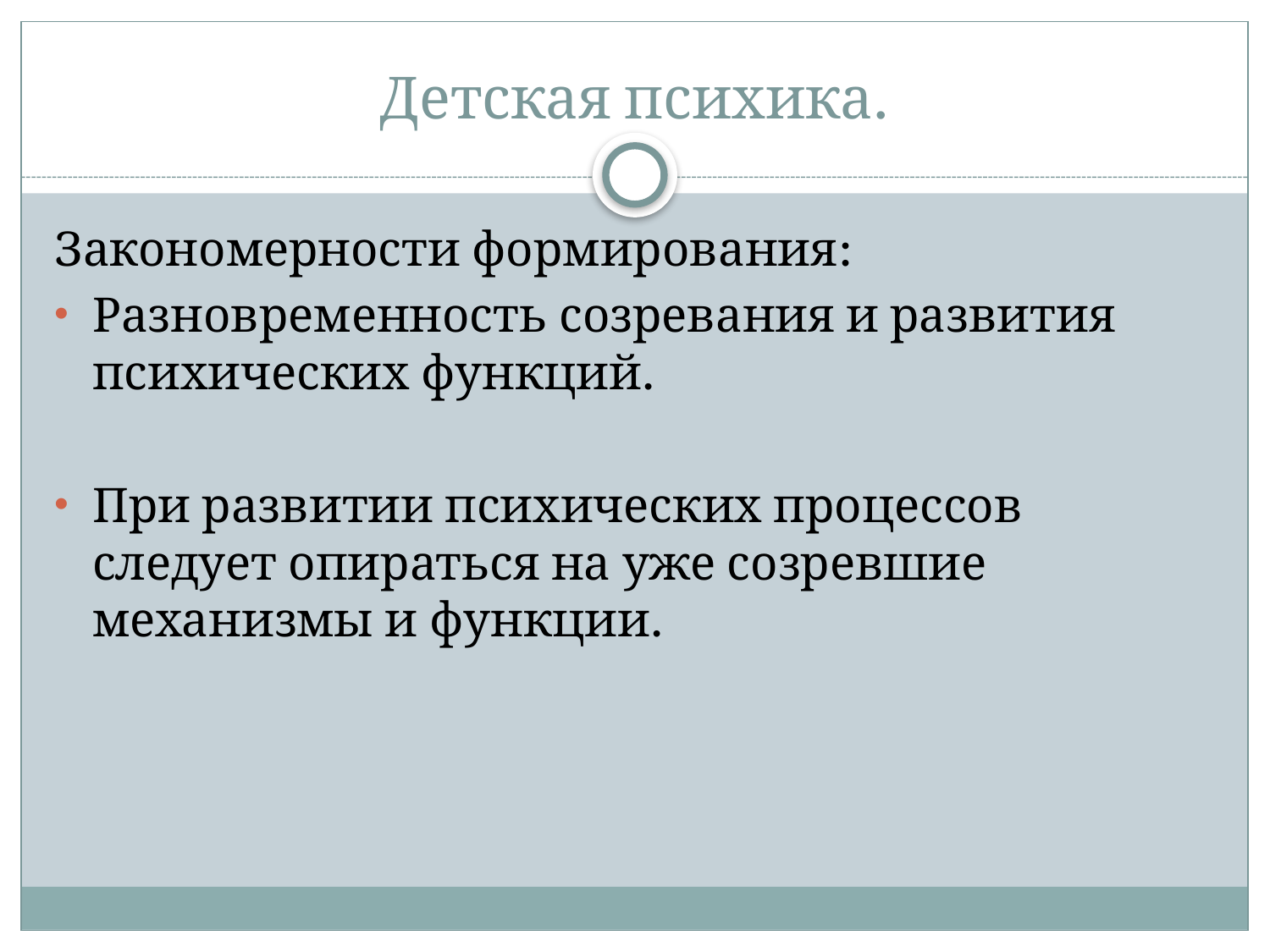

# Детская психика.
Закономерности формирования:
Разновременность созревания и развития психических функций.

При развитии психических процессов следует опираться на уже созревшие механизмы и функции.